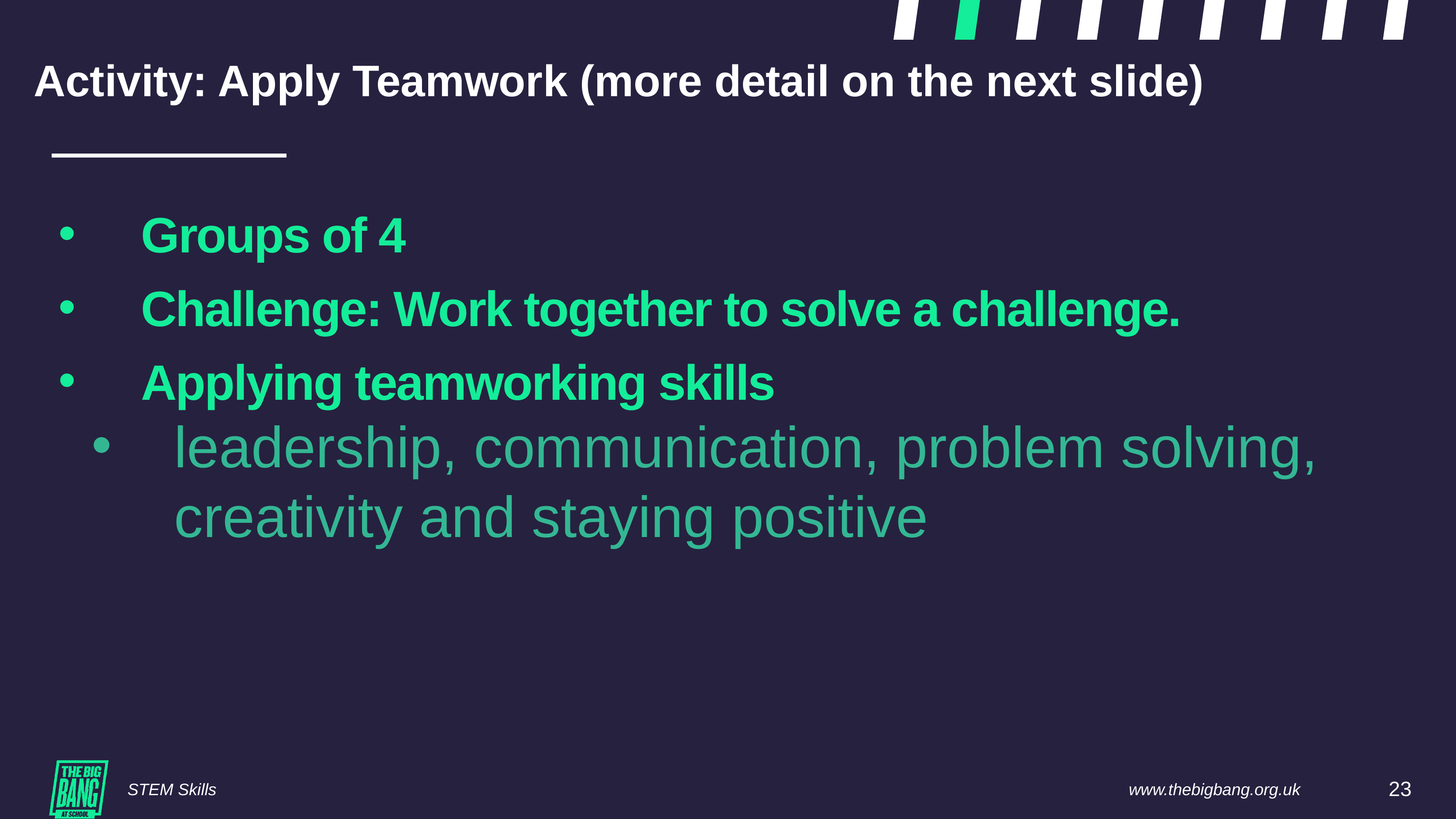

Activity: Apply Teamwork (more detail on the next slide)
Groups of 4
Challenge: Work together to solve a challenge.
Applying teamworking skills
leadership, communication, problem solving, creativity and staying positive